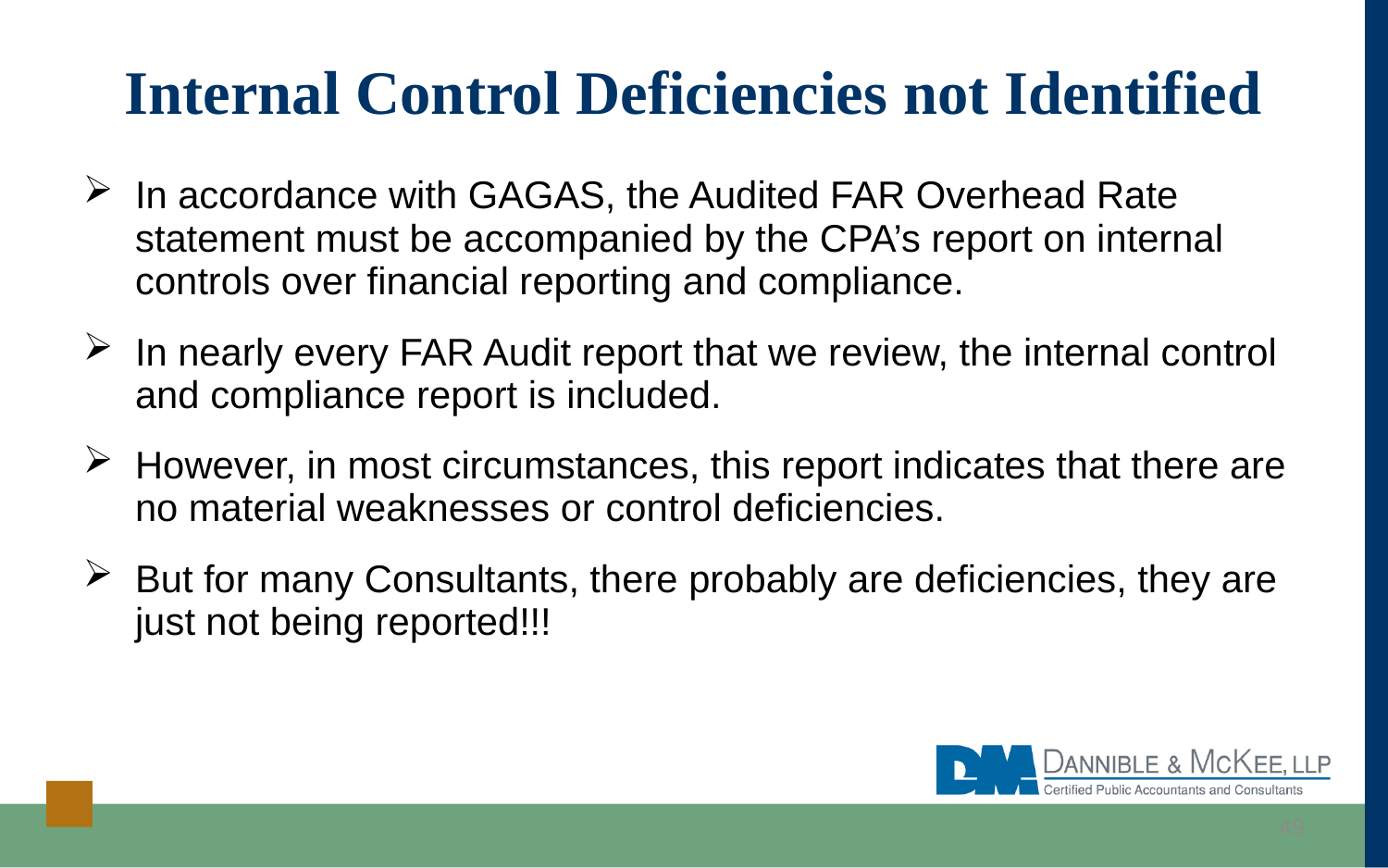

# Internal Control Deficiencies not Identified
In accordance with GAGAS, the Audited FAR Overhead Rate statement must be accompanied by the CPA’s report on internal controls over financial reporting and compliance.
In nearly every FAR Audit report that we review, the internal control and compliance report is included.
However, in most circumstances, this report indicates that there are no material weaknesses or control deficiencies.
But for many Consultants, there probably are deficiencies, they are just not being reported!!!
49